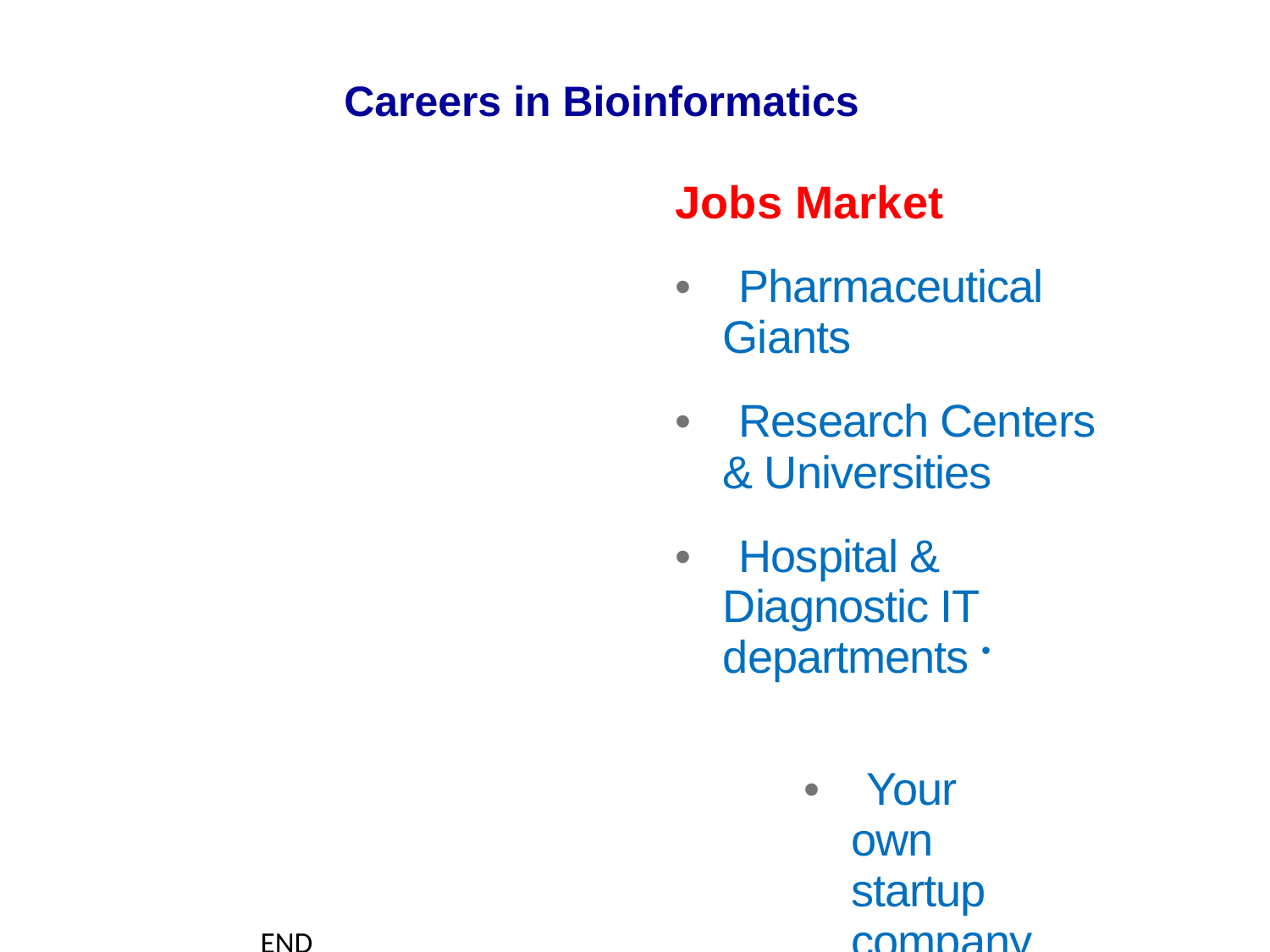

Careers in Bioinformatics
Jobs Market
•    Pharmaceutical Giants
•    Research Centers & Universities
•    Hospital & Diagnostic IT departments •
•    Your own startup company
END